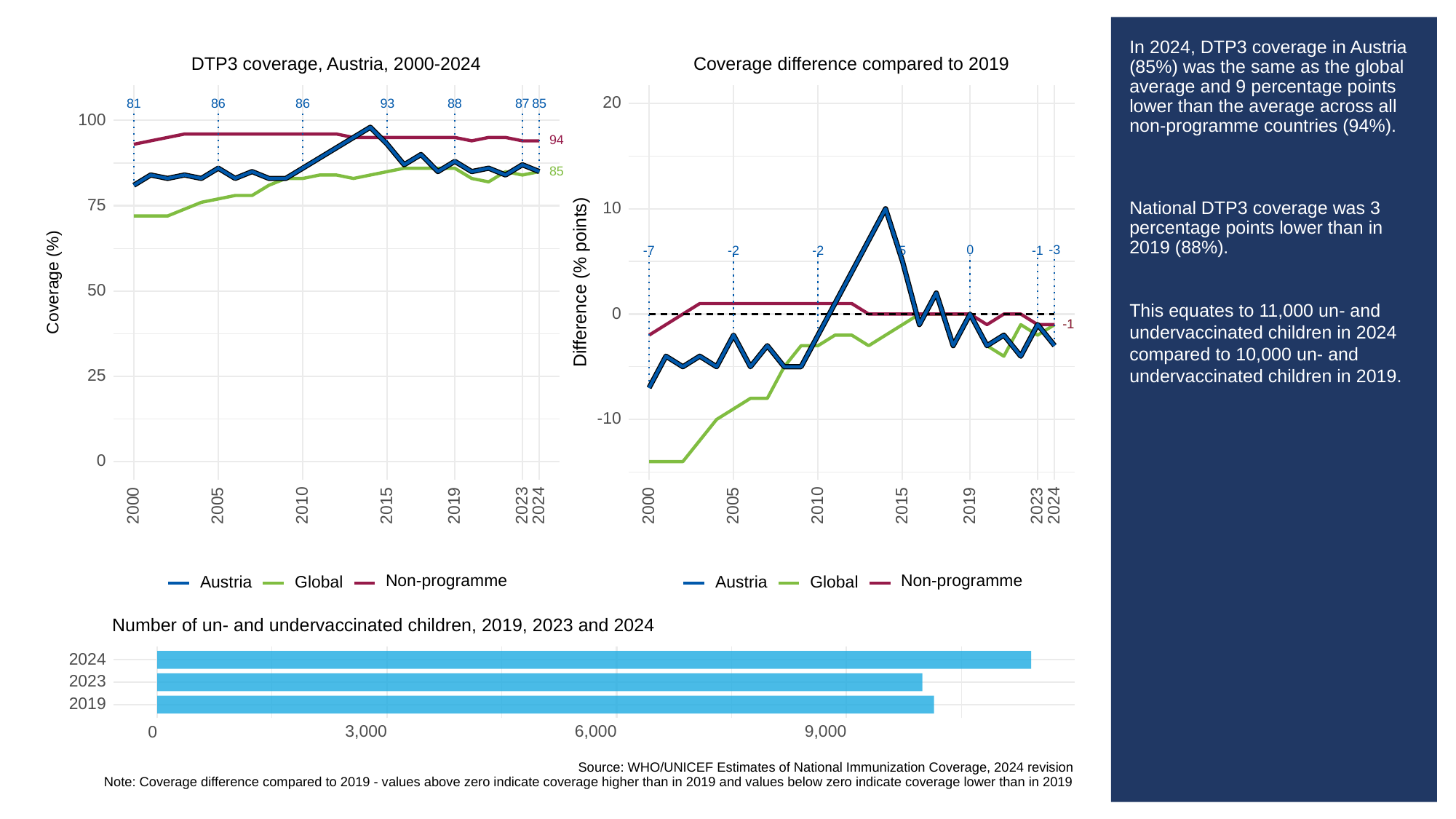

# In 2024, DTP3 coverage in Austria (85%) was the same as the global average and 9 percentage points lower than the average across all non-programme countries (94%).

National DTP3 coverage was 3 percentage points lower than in 2019 (88%).

This equates to 11,000 un- and undervaccinated children in 2024 compared to 10,000 un- and undervaccinated children in 2019.

Coverage difference compared to 2019
DTP3 coverage, Austria, 2000-2024

20
93
81
86
86
88
87
85

100

94

85

75
10

-3
0
-2
-2
-1
5
-7

Difference (% points)
Coverage (%)
50

0

-1
-1

25

-10

0

2023
2023
2000
2005
2010
2015
2019
2024
2000
2005
2010
2015
2019
2024
Non-programme
Non-programme
Global
Global
Austria
Austria

Number of un- and undervaccinated children, 2019, 2023 and 2024

2024

2023

2019

3,000
6,000
9,000
0
Source: WHO/UNICEF Estimates of National Immunization Coverage, 2024 revision
Note: Coverage difference compared to 2019 - values above zero indicate coverage higher than in 2019 and values below zero indicate coverage lower than in 2019